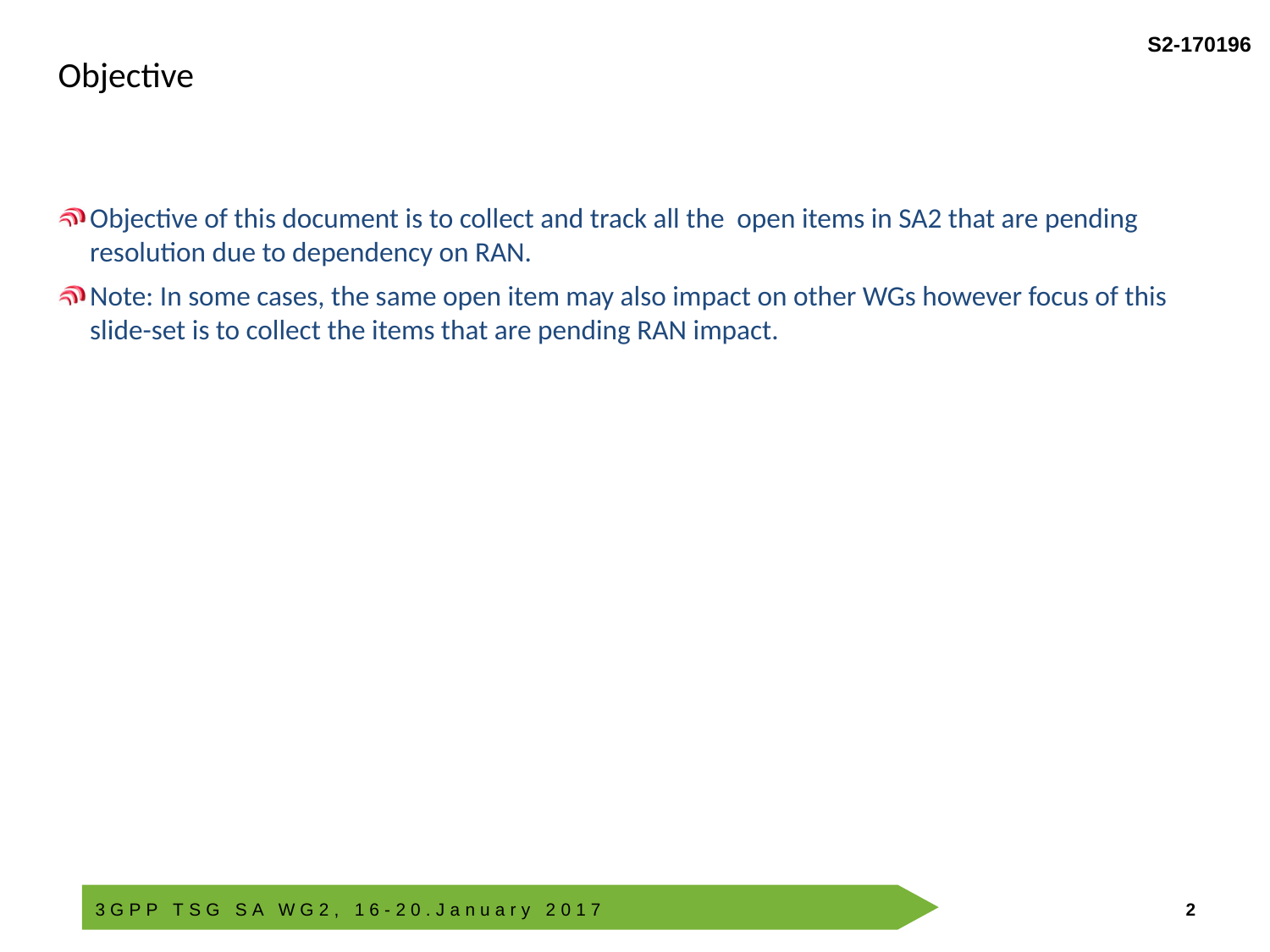

Objective
Objective of this document is to collect and track all the  open items in SA2 that are pending resolution due to dependency on RAN.
Note: In some cases, the same open item may also impact on other WGs however focus of this slide-set is to collect the items that are pending RAN impact.